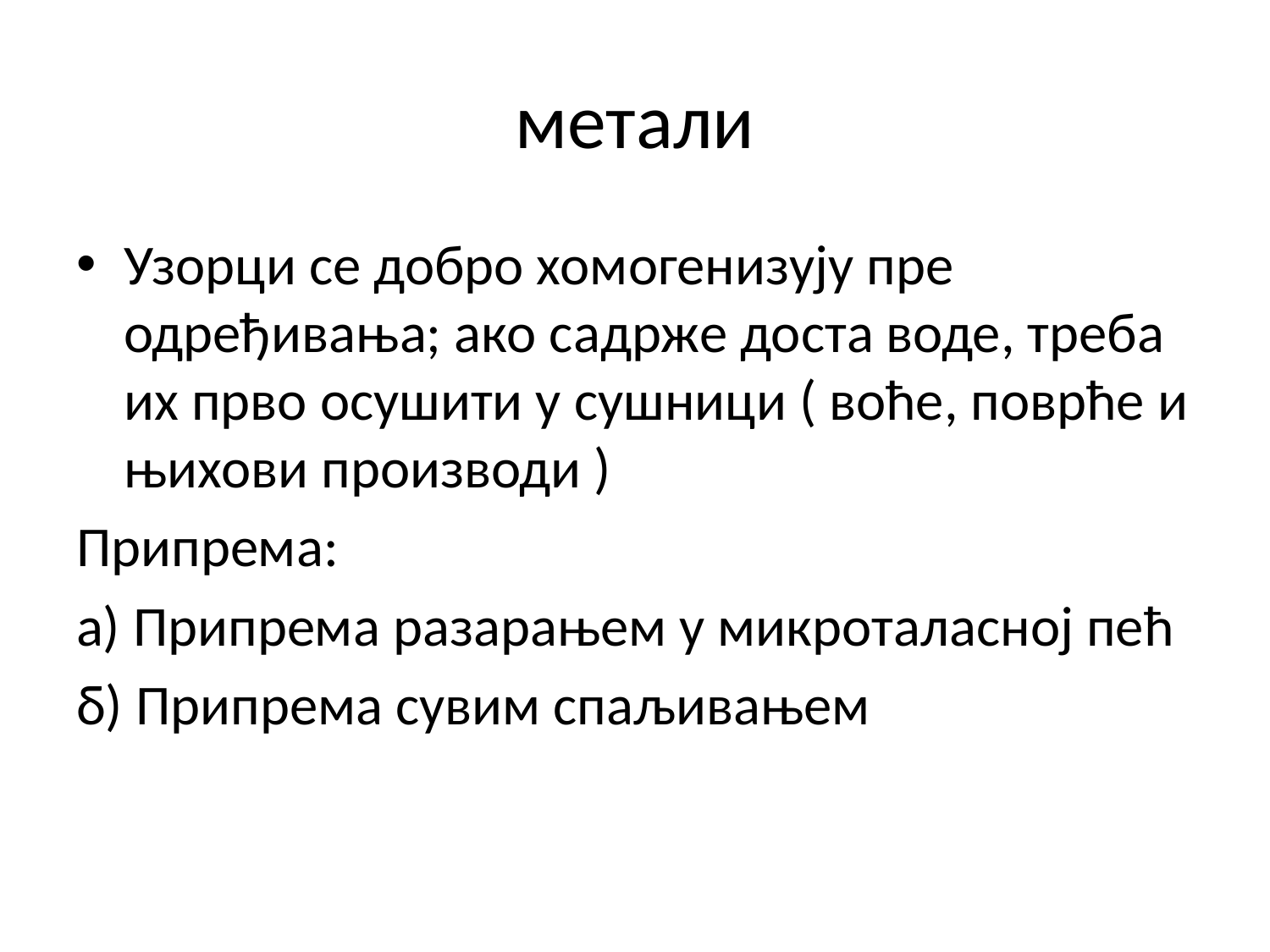

# метали
Узорци се добро хомогенизују пре одређивања; ако садрже доста воде, треба их прво осушити у сушници ( воће, поврће и њихови производи )
Припрема:
а) Припрема разарањем у микроталасној пећ
б) Припрема сувим спаљивањем